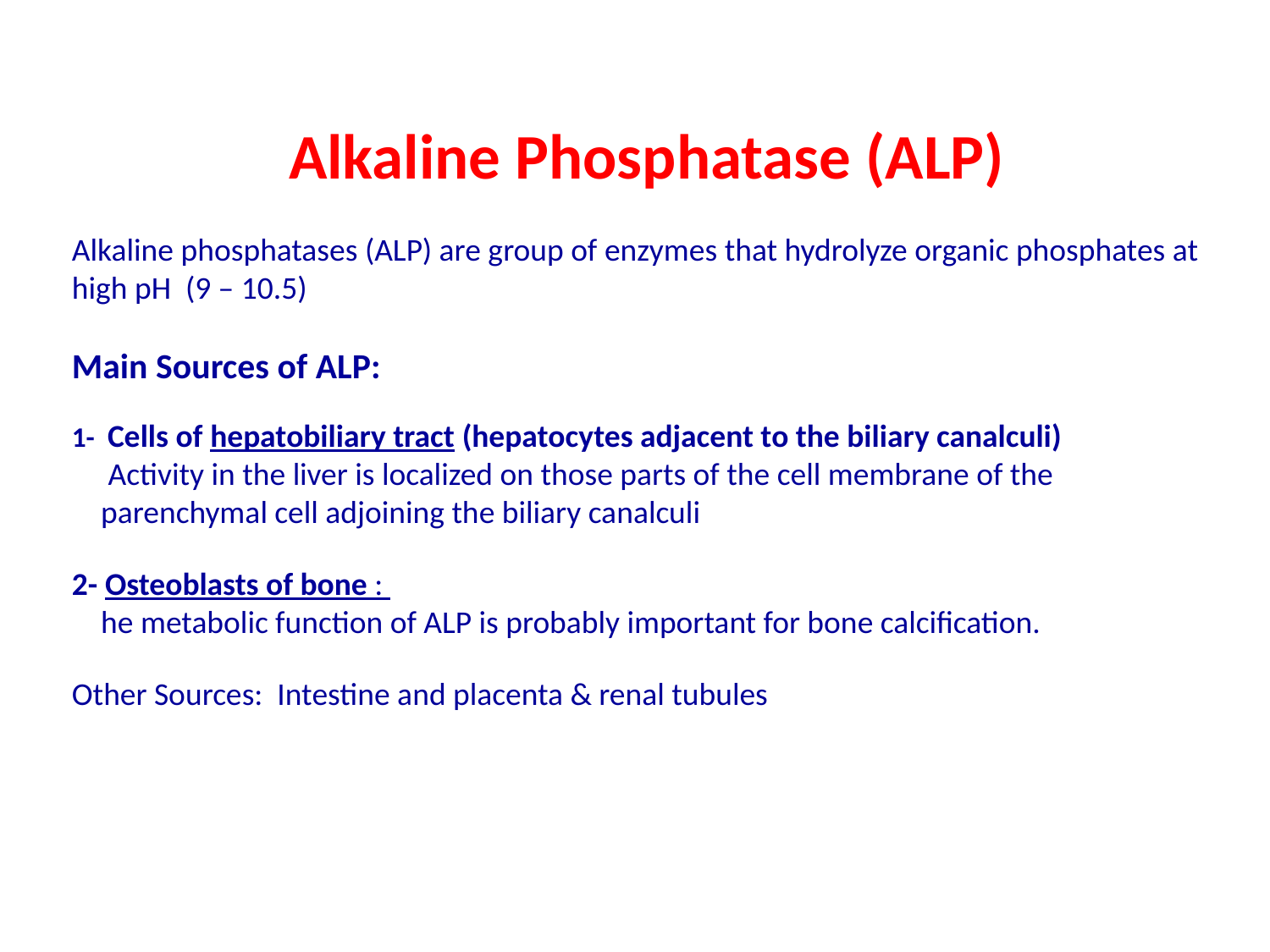

Alkaline Phosphatase (ALP)

Alkaline phosphatases (ALP) are group of enzymes that hydrolyze organic phosphates at high pH  (9 – 10.5)

Main Sources of ALP:

1-  Cells of hepatobiliary tract (hepatocytes adjacent to the biliary canalculi)
     Activity in the liver is localized on those parts of the cell membrane of the
    parenchymal cell adjoining the biliary canalculi

2- Osteoblasts of bone :
    he metabolic function of ALP is probably important for bone calcification.

Other Sources:  Intestine and placenta & renal tubules